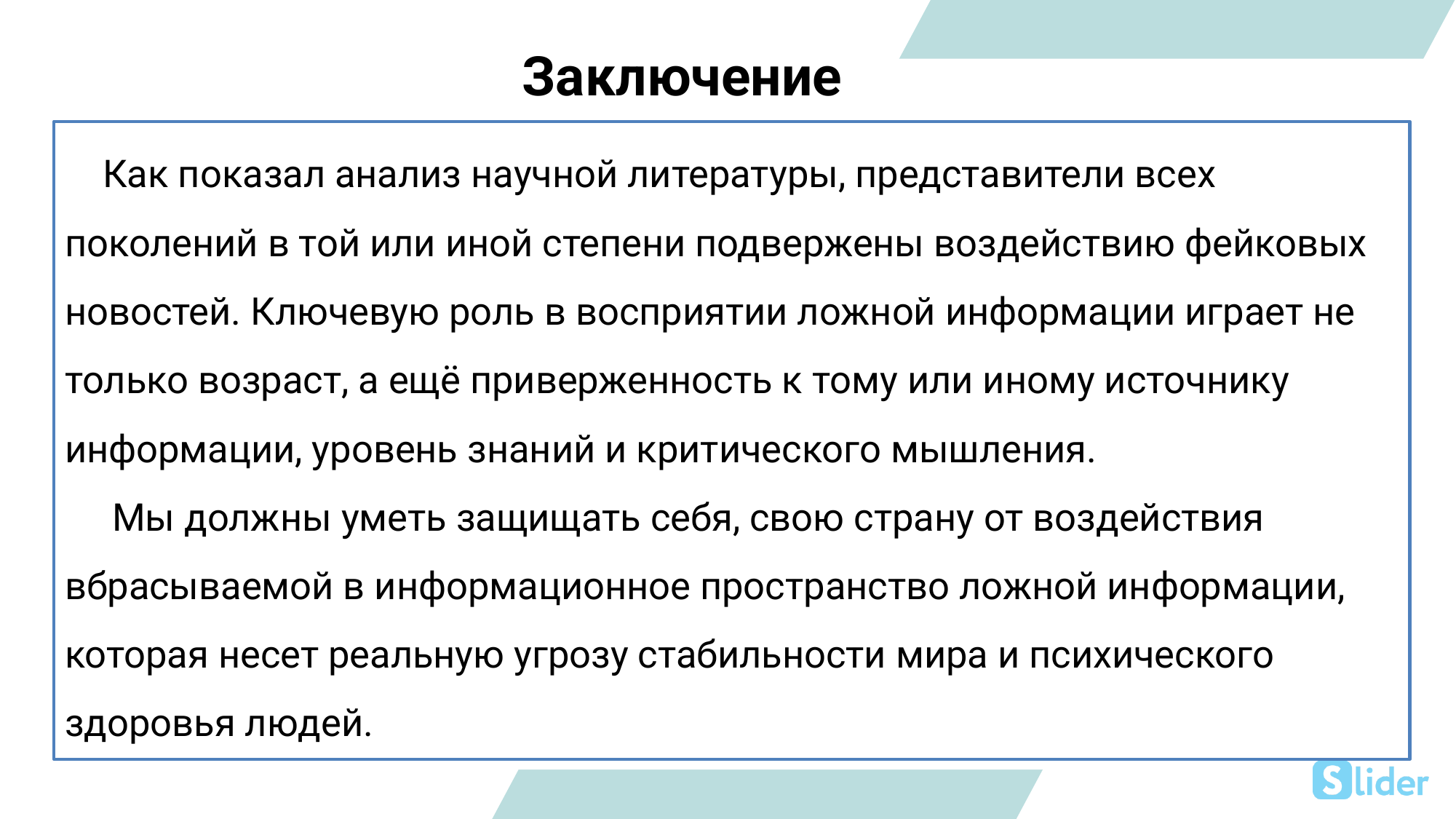

# Заключение
    Как показал анализ научной литературы, представители всех поколений в той или иной степени подвержены воздействию фейковых новостей. Ключевую роль в восприятии ложной информации играет не только возраст, а ещё приверженность к тому или иному источнику информации, уровень знаний и критического мышления.
     Мы должны уметь защищать себя, свою страну от воздействия вбрасываемой в информационное пространство ложной информации, которая несет реальную угрозу стабильности мира и психического здоровья людей.